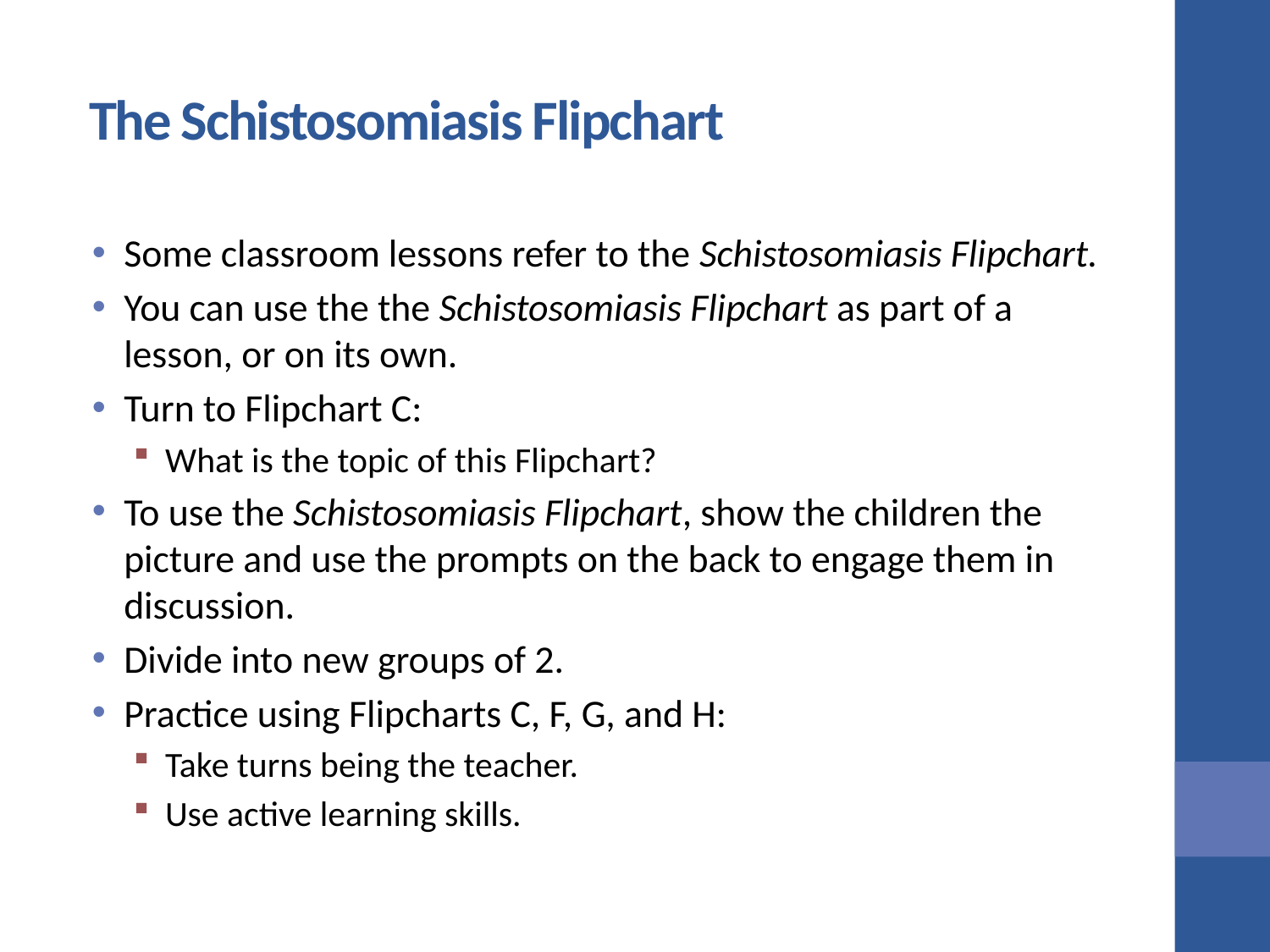

# The Schistosomiasis Flipchart
Some classroom lessons refer to the Schistosomiasis Flipchart.
You can use the the Schistosomiasis Flipchart as part of a lesson, or on its own.
Turn to Flipchart C:
What is the topic of this Flipchart?
To use the Schistosomiasis Flipchart, show the children the picture and use the prompts on the back to engage them in discussion.
Divide into new groups of 2.
Practice using Flipcharts C, F, G, and H:
Take turns being the teacher.
Use active learning skills.